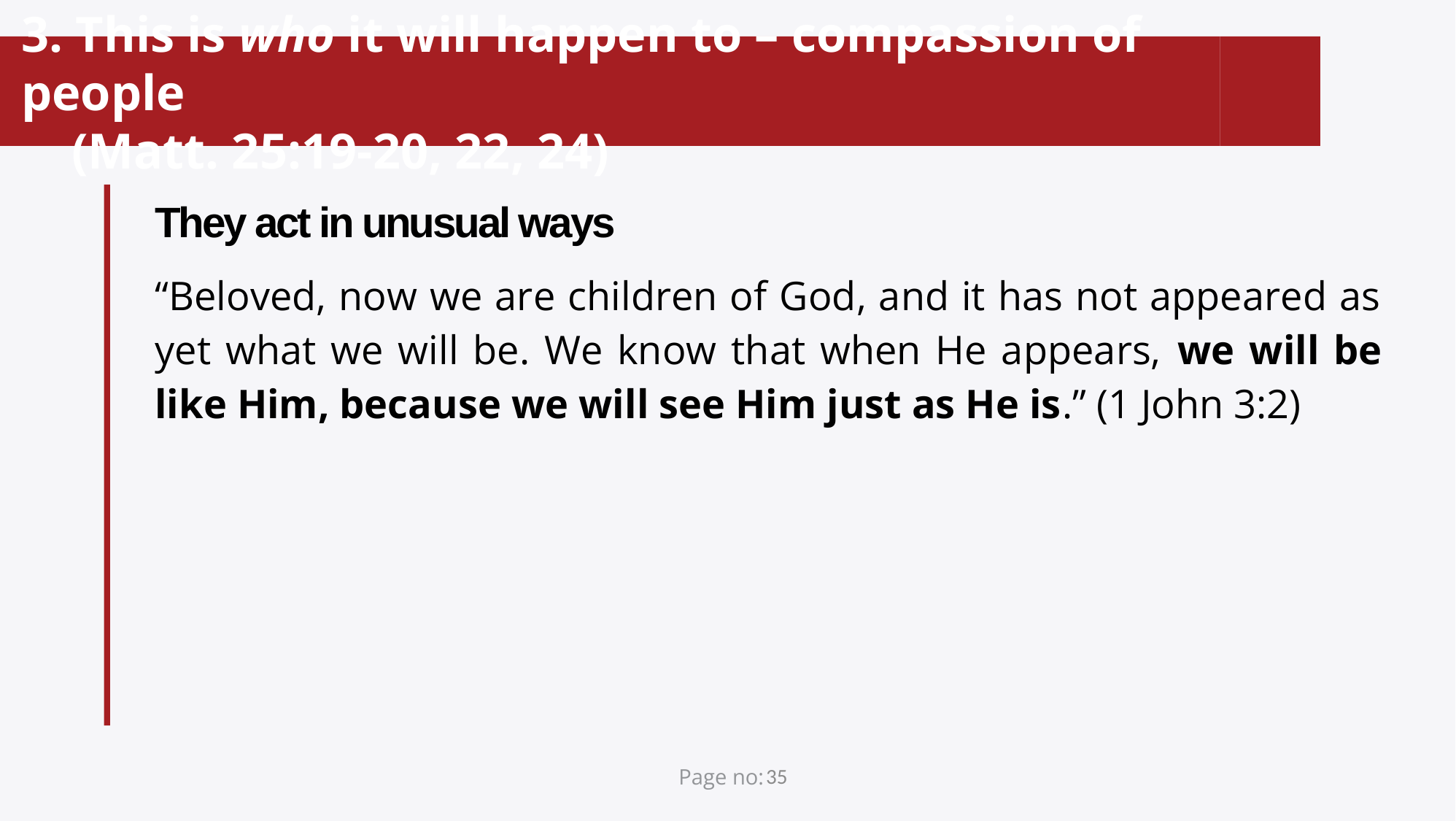

# 3. This is who it will happen to – compassion of people (Matt. 25:19-20, 22, 24)
They act in unusual ways
“Beloved, now we are children of God, and it has not appeared as yet what we will be. We know that when He appears, we will be like Him, because we will see Him just as He is.” (1 John 3:2)